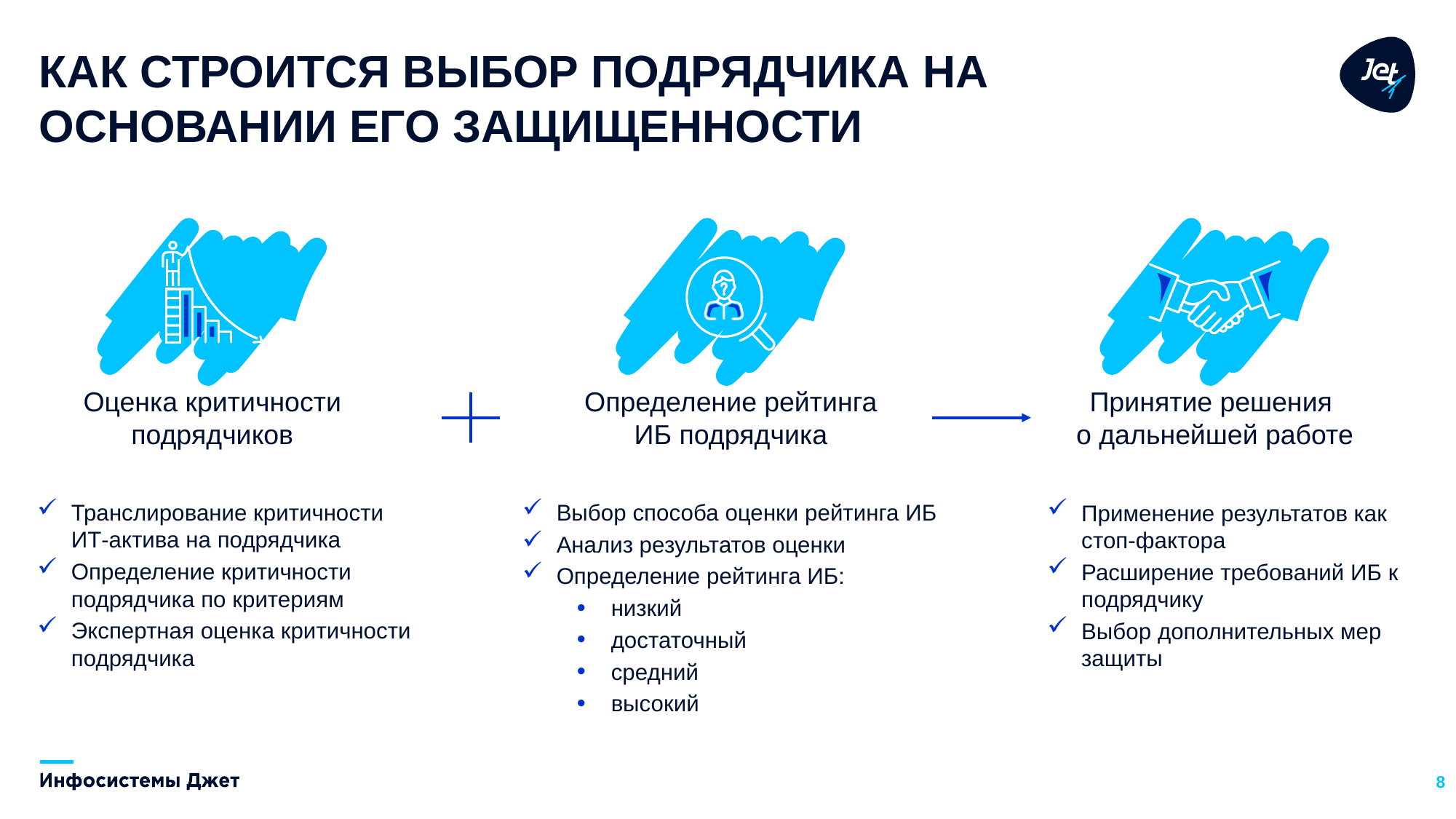

# Как строится выбор подрядчика на основании его защищенности

Оценка критичности подрядчиков
Определение рейтинга ИБ подрядчика
Принятие решения
о дальнейшей работе
Транслирование критичности ИТ-актива на подрядчика
Определение критичности подрядчика по критериям
Экспертная оценка критичности подрядчика
Выбор способа оценки рейтинга ИБ
Анализ результатов оценки
Определение рейтинга ИБ:
низкий
достаточный
средний
высокий
Применение результатов как стоп-фактора
Расширение требований ИБ к подрядчику
Выбор дополнительных мер защиты